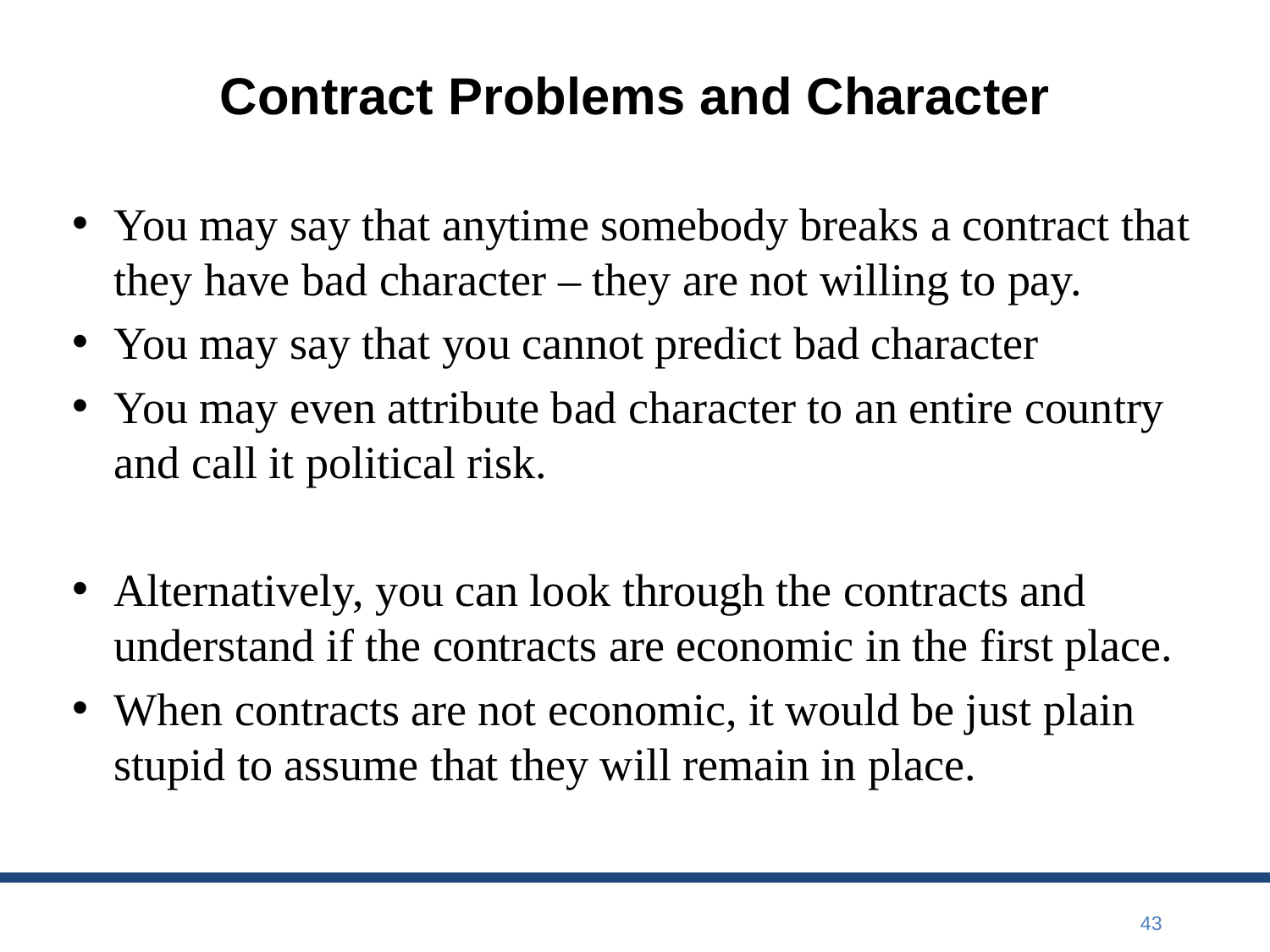

# Contract Problems and Character
You may say that anytime somebody breaks a contract that they have bad character – they are not willing to pay.
You may say that you cannot predict bad character
You may even attribute bad character to an entire country and call it political risk.

Alternatively, you can look through the contracts and understand if the contracts are economic in the first place.
When contracts are not economic, it would be just plain stupid to assume that they will remain in place.